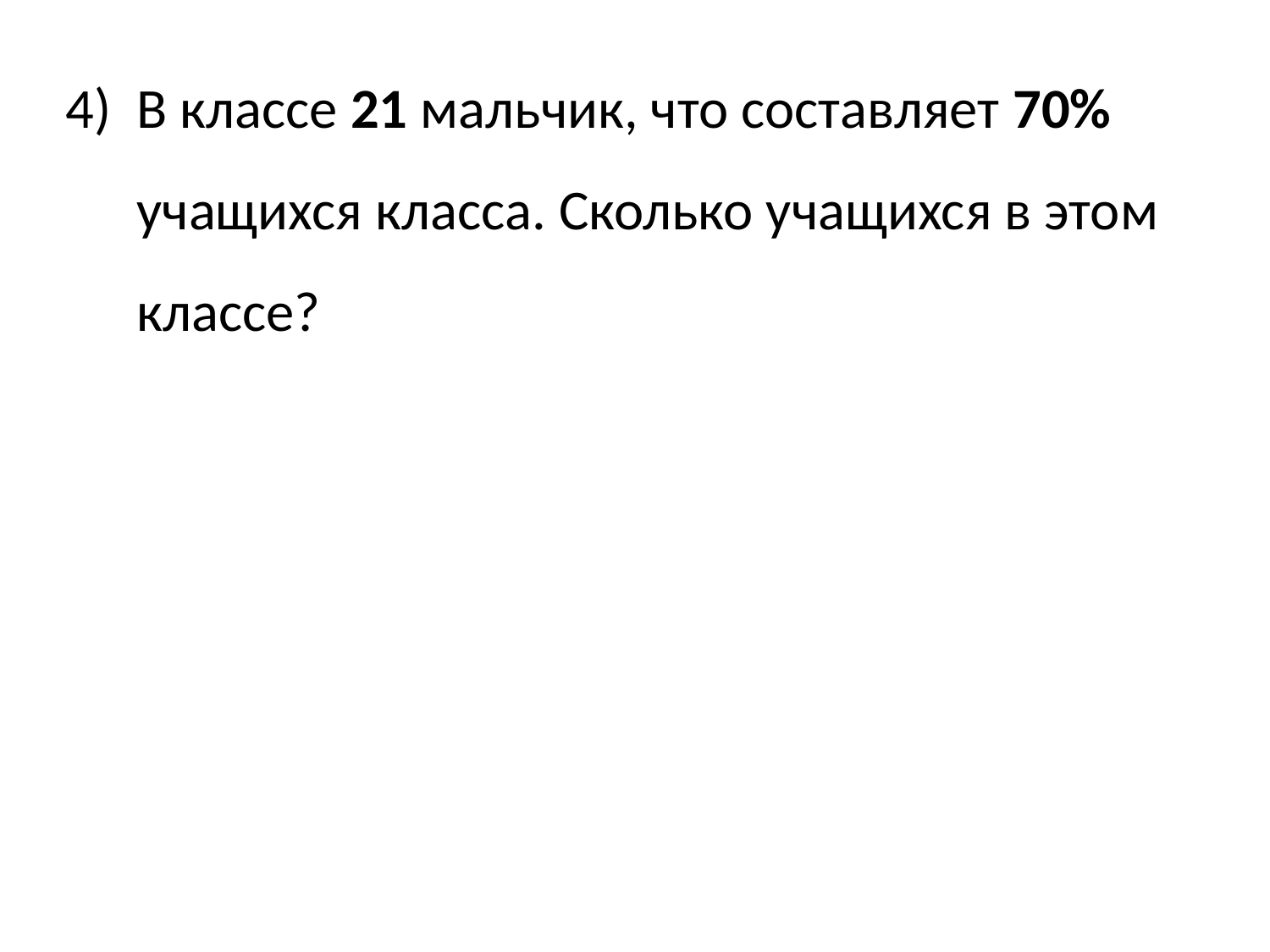

В классе 21 мальчик, что составляет 70% учащихся класса. Сколько учащихся в этом классе?